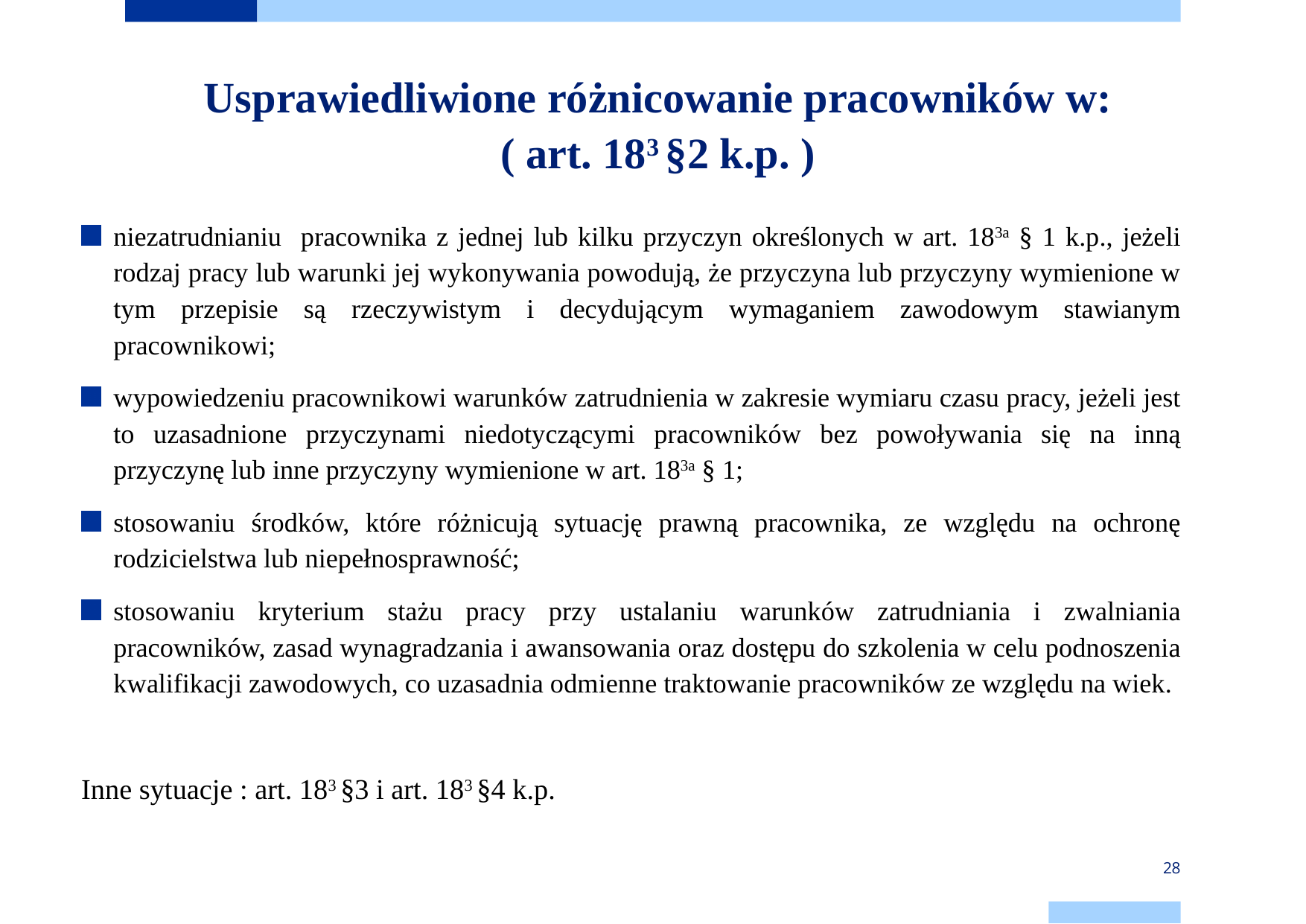

# Usprawiedliwione różnicowanie pracowników w: ( art. 183 §2 k.p. )
niezatrudnianiu  pracownika z jednej lub kilku przyczyn określonych w art. 183a § 1 k.p., jeżeli rodzaj pracy lub warunki jej wykonywania powodują, że przyczyna lub przyczyny wymienione w tym przepisie są rzeczywistym i decydującym wymaganiem zawodowym stawianym pracownikowi;
wypowiedzeniu pracownikowi warunków zatrudnienia w zakresie wymiaru czasu pracy, jeżeli jest to uzasadnione przyczynami niedotyczącymi pracowników bez powoływania się na inną przyczynę lub inne przyczyny wymienione w art. 183a § 1;
stosowaniu środków, które różnicują sytuację prawną pracownika, ze względu na ochronę rodzicielstwa lub niepełnosprawność;
stosowaniu kryterium stażu pracy przy ustalaniu warunków zatrudniania i zwalniania pracowników, zasad wynagradzania i awansowania oraz dostępu do szkolenia w celu podnoszenia kwalifikacji zawodowych, co uzasadnia odmienne traktowanie pracowników ze względu na wiek.

Inne sytuacje : art. 183 §3 i art. 183 §4 k.p.

28